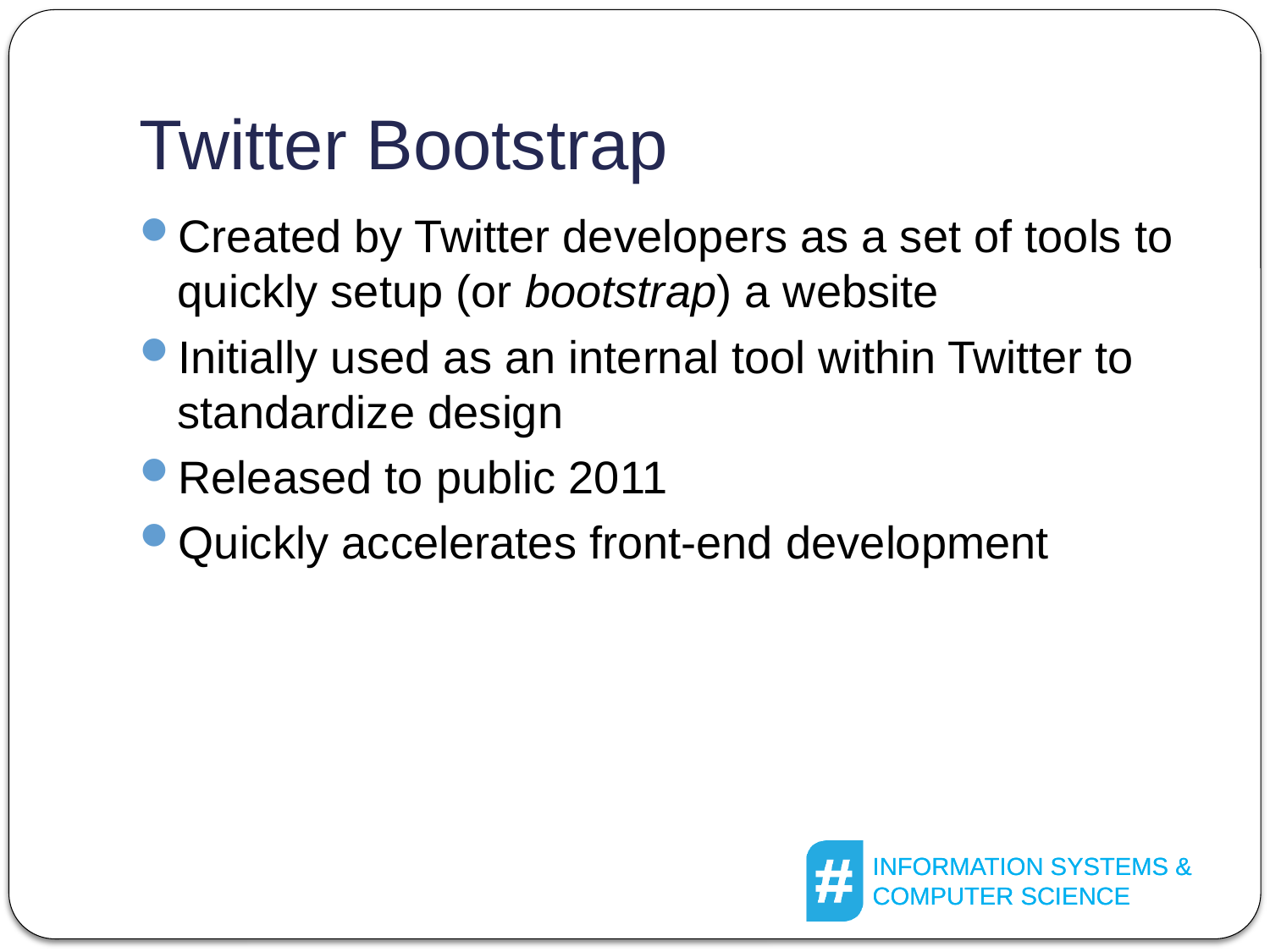

# Twitter Bootstrap
Created by Twitter developers as a set of tools to quickly setup (or bootstrap) a website
Initially used as an internal tool within Twitter to standardize design
Released to public 2011
Quickly accelerates front-end development